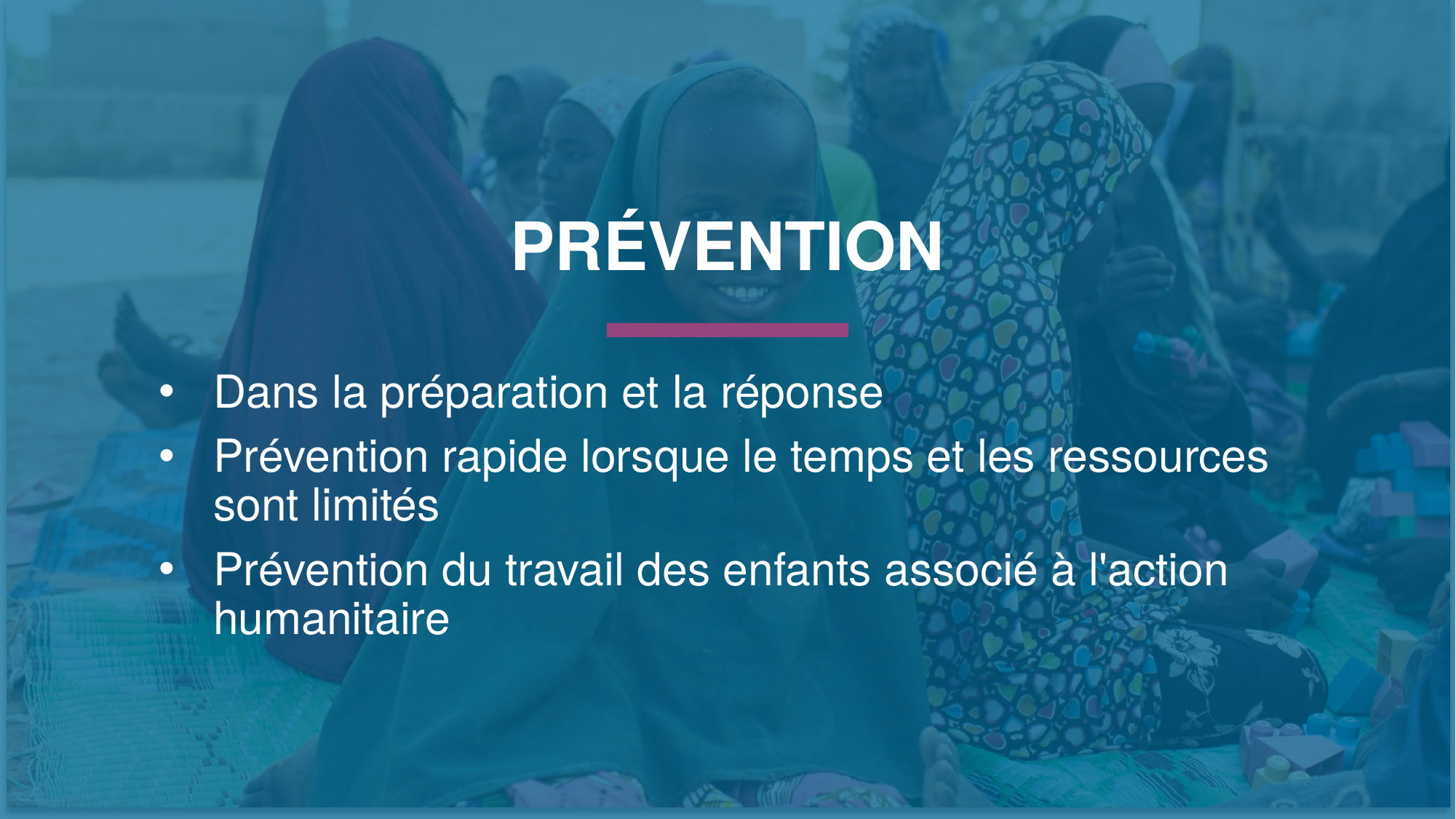

PRÉVENTION
Dans la préparation et la réponse
Prévention rapide lorsque le temps et les ressources sont limités
Prévention du travail des enfants associé à l'action humanitaire